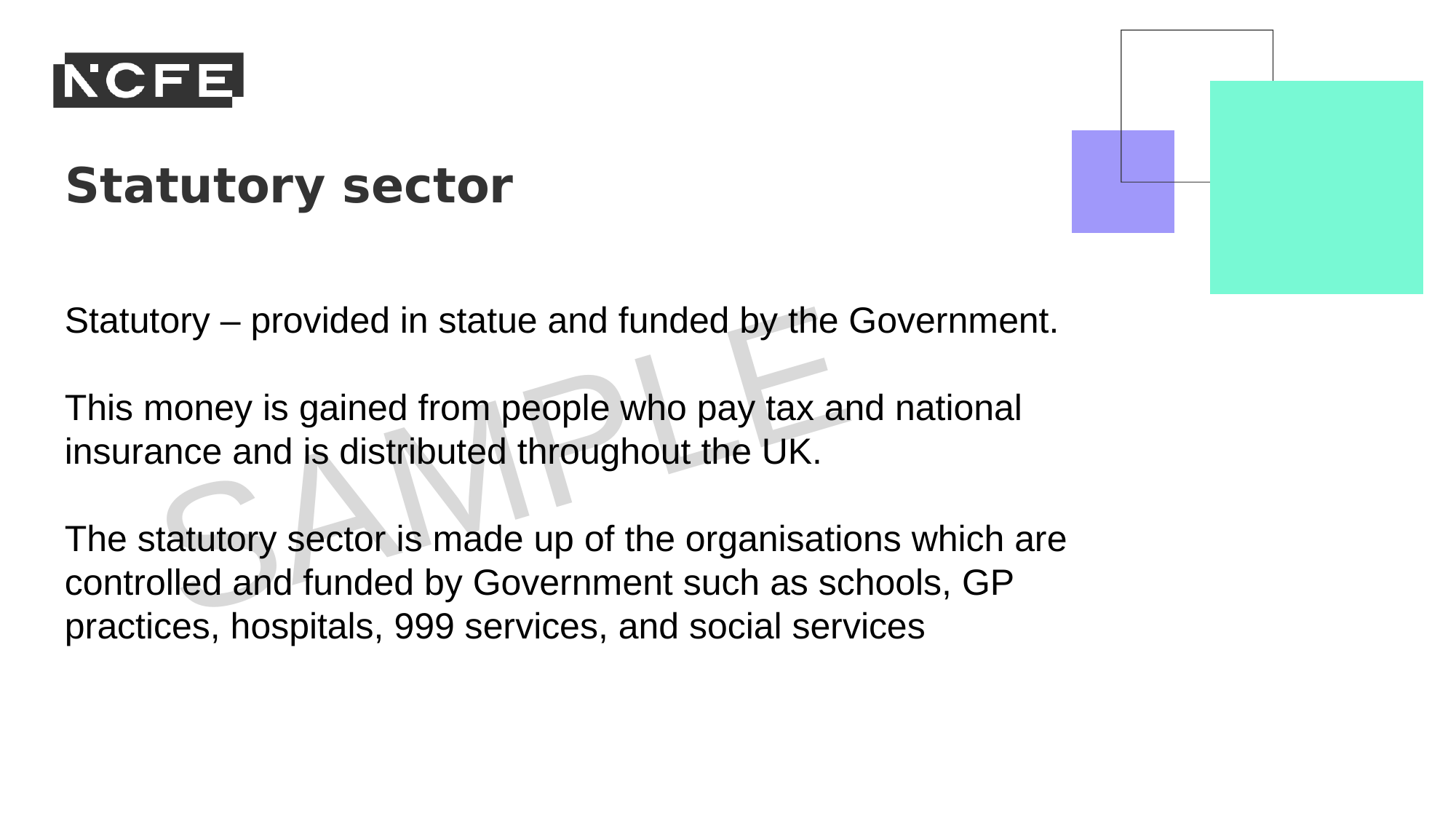

Statutory sector
Statutory – provided in statue and funded by the Government.

This money is gained from people who pay tax and national insurance and is distributed throughout the UK.

The statutory sector is made up of the organisations which are controlled and funded by Government such as schools, GP practices, hospitals, 999 services, and social services